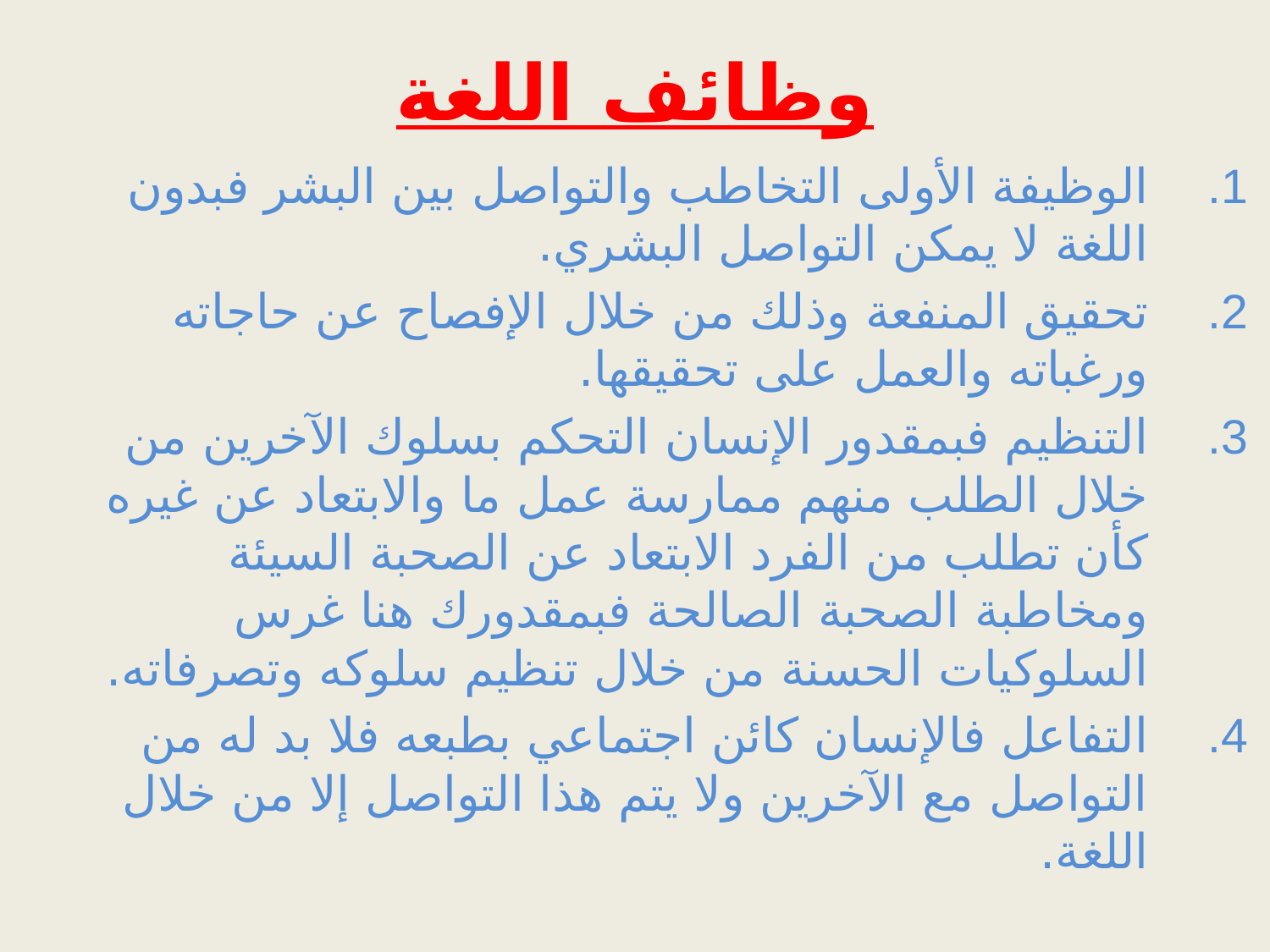

# وظائف اللغة
الوظيفة الأولى التخاطب والتواصل بين البشر فبدون اللغة لا يمكن التواصل البشري.
تحقيق المنفعة وذلك من خلال الإفصاح عن حاجاته ورغباته والعمل على تحقيقها.
التنظيم فبمقدور الإنسان التحكم بسلوك الآخرين من خلال الطلب منهم ممارسة عمل ما والابتعاد عن غيره كأن تطلب من الفرد الابتعاد عن الصحبة السيئة ومخاطبة الصحبة الصالحة فبمقدورك هنا غرس السلوكيات الحسنة من خلال تنظيم سلوكه وتصرفاته.
التفاعل فالإنسان كائن اجتماعي بطبعه فلا بد له من التواصل مع الآخرين ولا يتم هذا التواصل إلا من خلال اللغة.